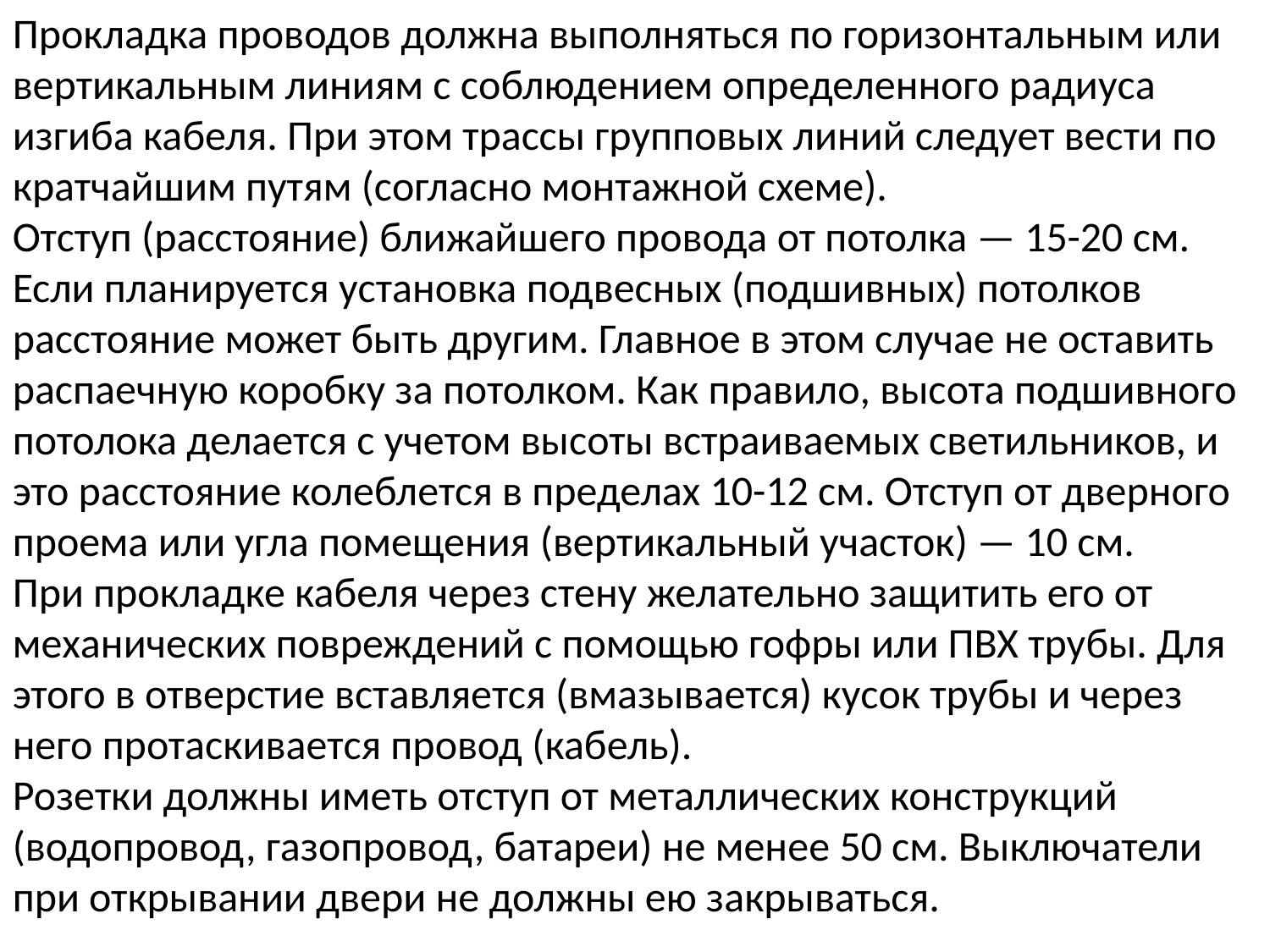

Прокладка проводов должна выполняться по горизонтальным или вертикальным линиям с соблюдением определенного радиуса изгиба кабеля. При этом трассы групповых линий следует вести по кратчайшим путям (согласно монтажной схеме).
Отступ (расстояние) ближайшего провода от потолка — 15-20 см. Если планируется установка подвесных (подшивных) потолков расстояние может быть другим. Главное в этом случае не оставить распаечную коробку за потолком. Как правило, высота подшивного потолока делается с учетом высоты встраиваемых светильников, и это расстояние колеблется в пределах 10-12 см. Отступ от дверного проема или угла помещения (вертикальный участок) — 10 см.
При прокладке кабеля через стену желательно защитить его от механических повреждений с помощью гофры или ПВХ трубы. Для этого в отверстие вставляется (вмазывается) кусок трубы и через него протаскивается провод (кабель).
Розетки должны иметь отступ от металлических конструкций (водопровод, газопровод, батареи) не менее 50 см. Выключатели при открывании двери не должны ею закрываться.